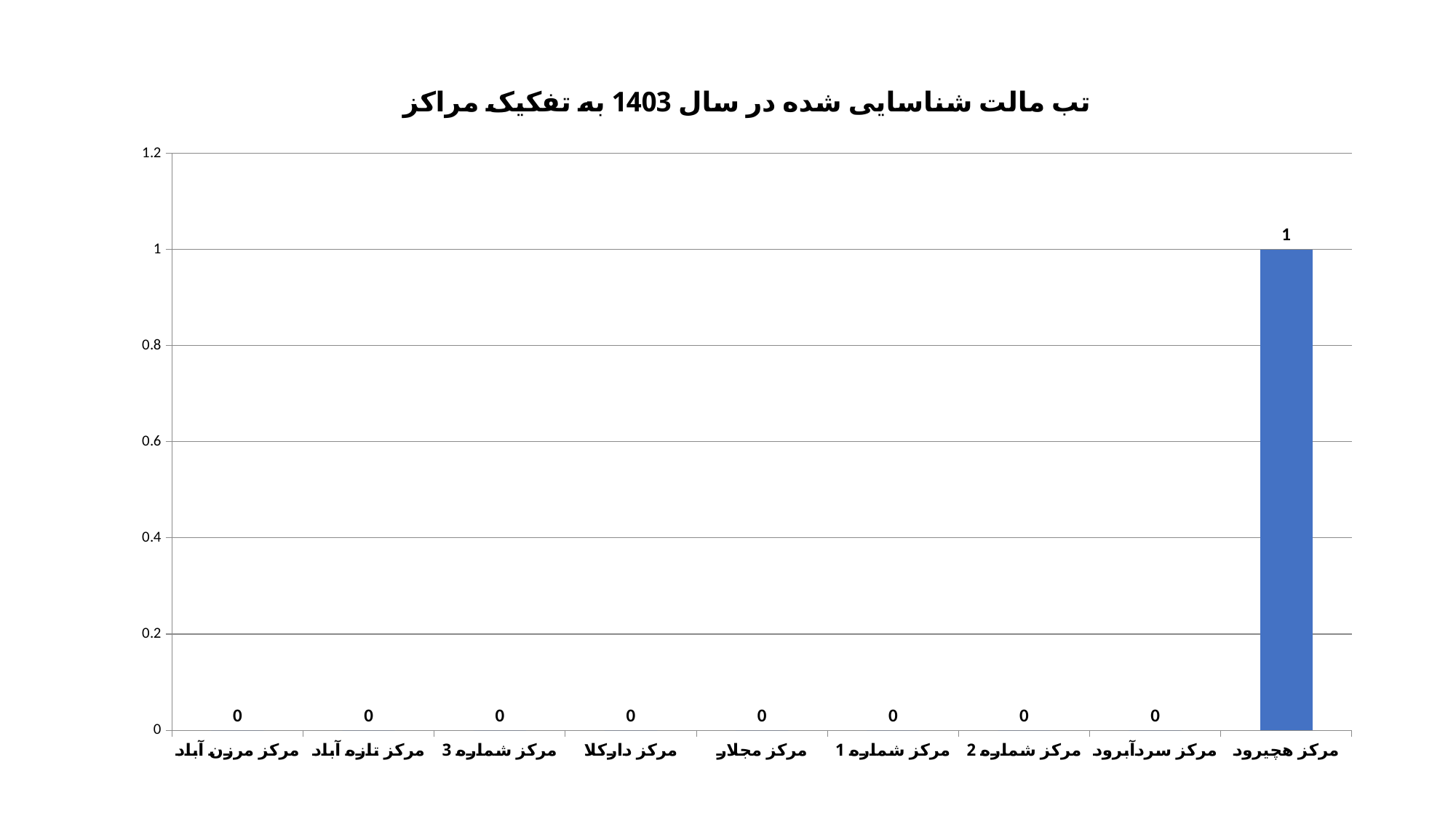

### Chart:

| Category | تب مالت شناسایی شده در سال 1403 به تفکیک مراکز |
|---|---|
| مرکز مرزن آباد | 0.0 |
| مرکز تازه آباد | 0.0 |
| مرکز شماره 3 | 0.0 |
| مرکز دارکلا | 0.0 |
| مرکز مجلار | 0.0 |
| مرکز شماره 1 | 0.0 |
| مرکز شماره 2 | 0.0 |
| مرکز سردآبرود | 0.0 |
| مرکز هچیرود | 1.0 |